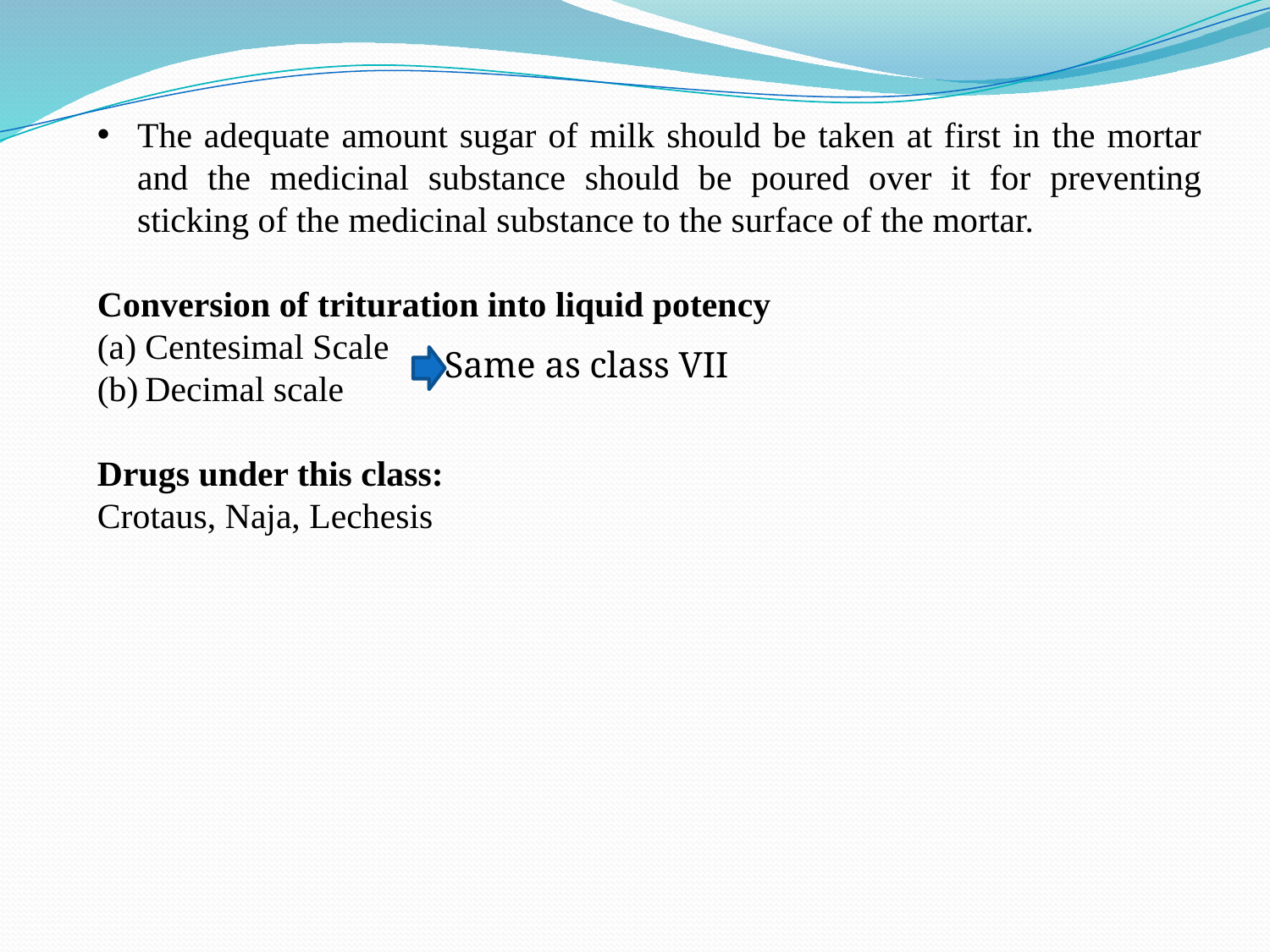

The adequate amount sugar of milk should be taken at first in the mortar and the medicinal substance should be poured over it for preventing sticking of the medicinal substance to the surface of the mortar.

Conversion of trituration into liquid potency
Centesimal Scale
Decimal scale

Drugs under this class:
Crotaus, Naja, Lechesis
Same as class VII